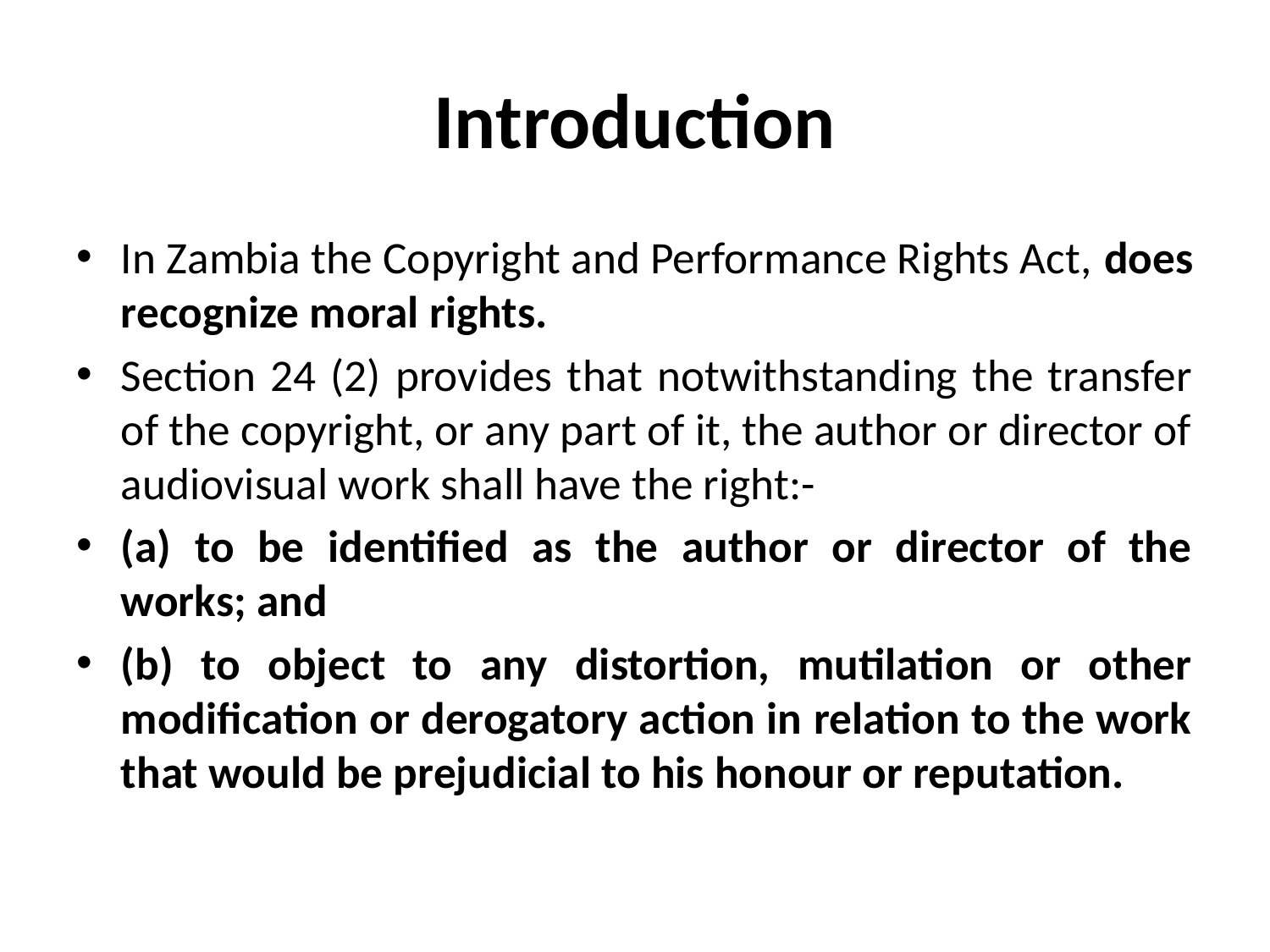

# Introduction
In Zambia the Copyright and Performance Rights Act, does recognize moral rights.
Section 24 (2) provides that notwithstanding the transfer of the copyright, or any part of it, the author or director of audiovisual work shall have the right:-
(a) to be identified as the author or director of the works; and
(b) to object to any distortion, mutilation or other modification or derogatory action in relation to the work that would be prejudicial to his honour or reputation.